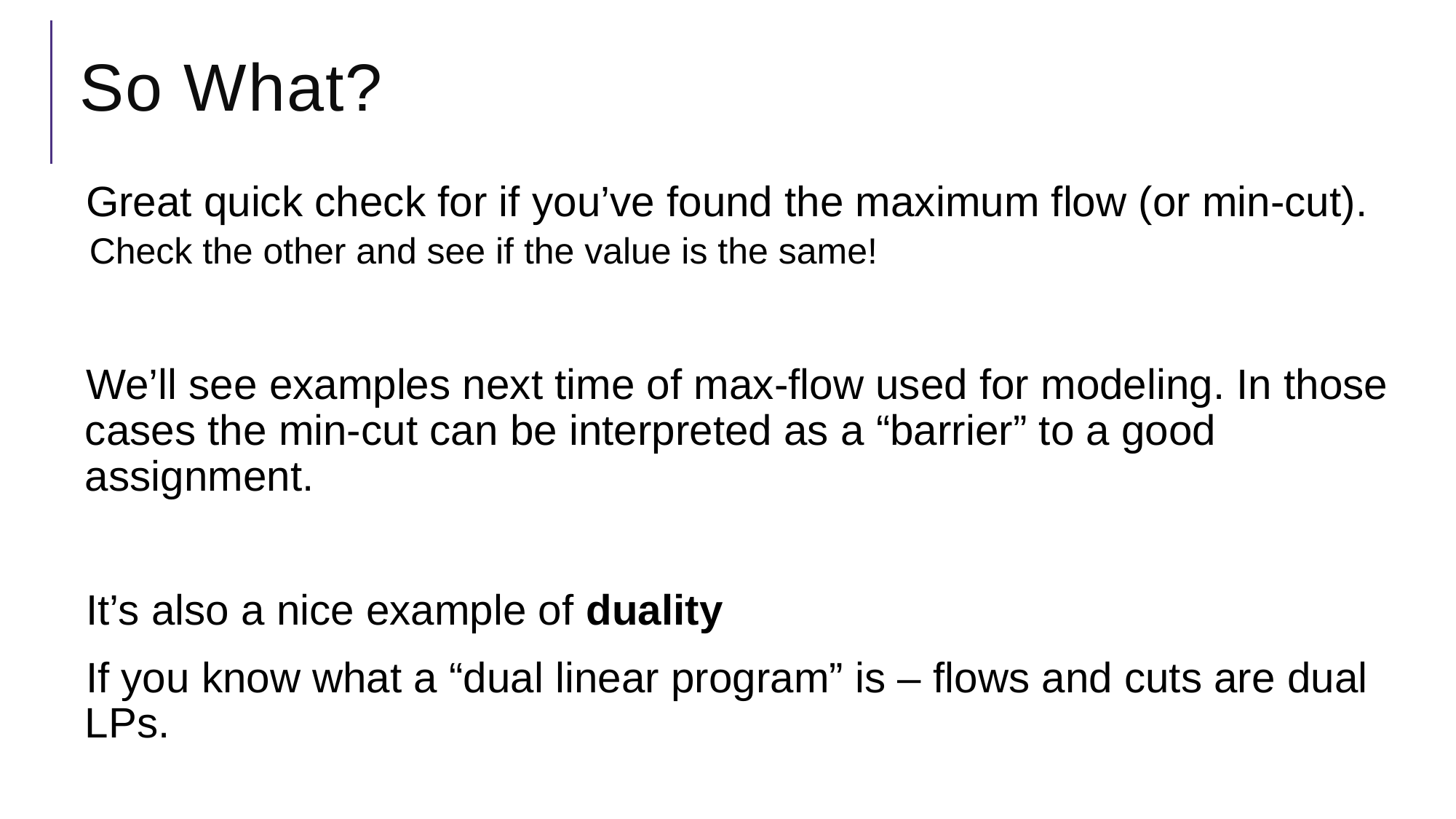

# So What?
Great quick check for if you’ve found the maximum flow (or min-cut).
Check the other and see if the value is the same!

We’ll see examples next time of max-flow used for modeling. In those cases the min-cut can be interpreted as a “barrier” to a good assignment.

It’s also a nice example of duality
If you know what a “dual linear program” is – flows and cuts are dual LPs.